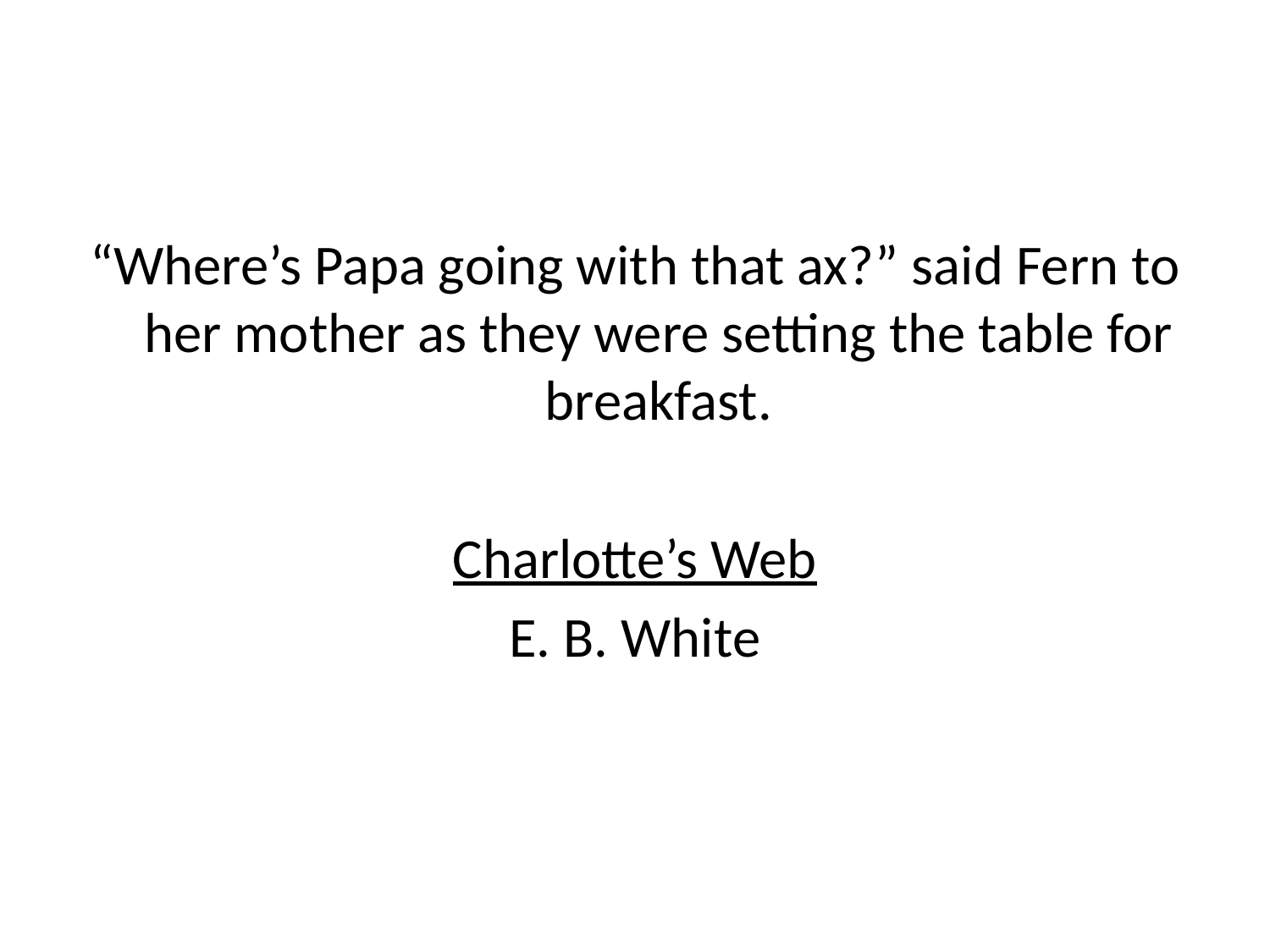

#
“Where’s Papa going with that ax?” said Fern to her mother as they were setting the table for breakfast.

Charlotte’s Web
E. B. White